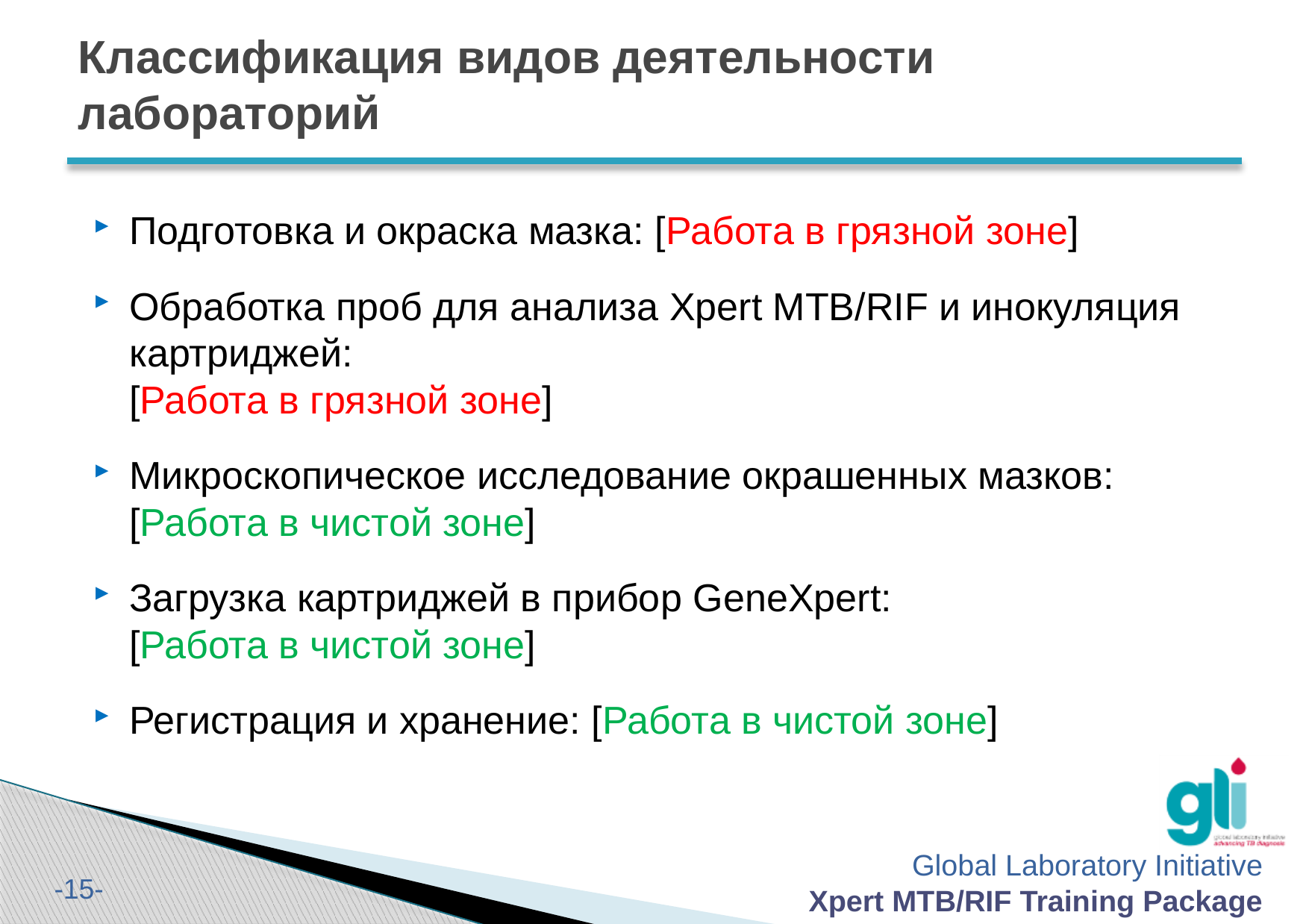

# Классификация видов деятельности лабораторий
Подготовка и окраска мазка: [Работа в грязной зоне]
Обработка проб для анализа Xpert MTB/RIF и инокуляция картриджей:
[Работа в грязной зоне]
Микроскопическое исследование окрашенных мазков: [Работа в чистой зоне]
Загрузка картриджей в прибор GeneXpert:
[Работа в чистой зоне]
Регистрация и хранение: [Работа в чистой зоне]